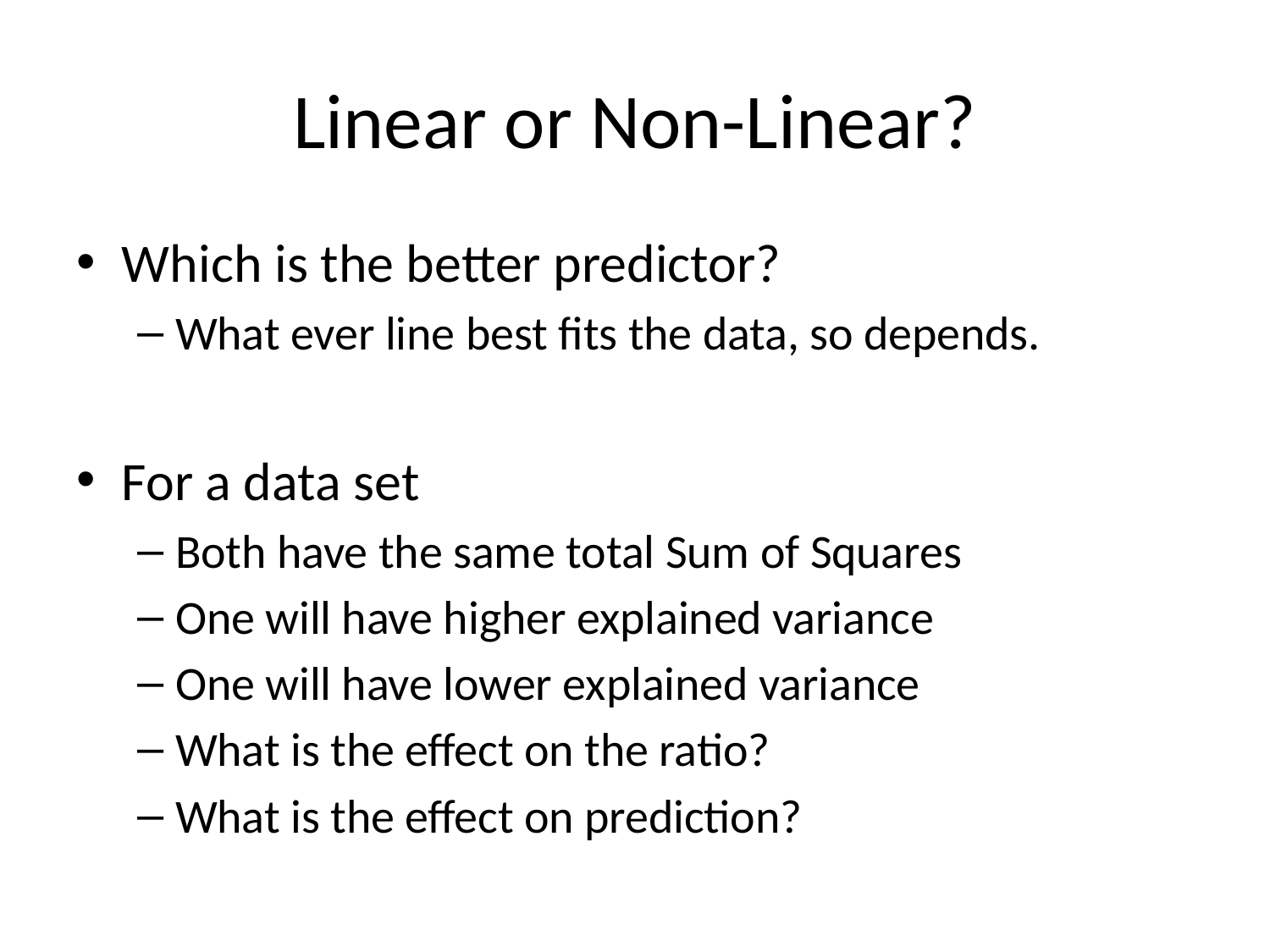

# Linear or Non-Linear?
Which is the better predictor?
What ever line best fits the data, so depends.

For a data set
Both have the same total Sum of Squares
One will have higher explained variance
One will have lower explained variance
What is the effect on the ratio?
What is the effect on prediction?